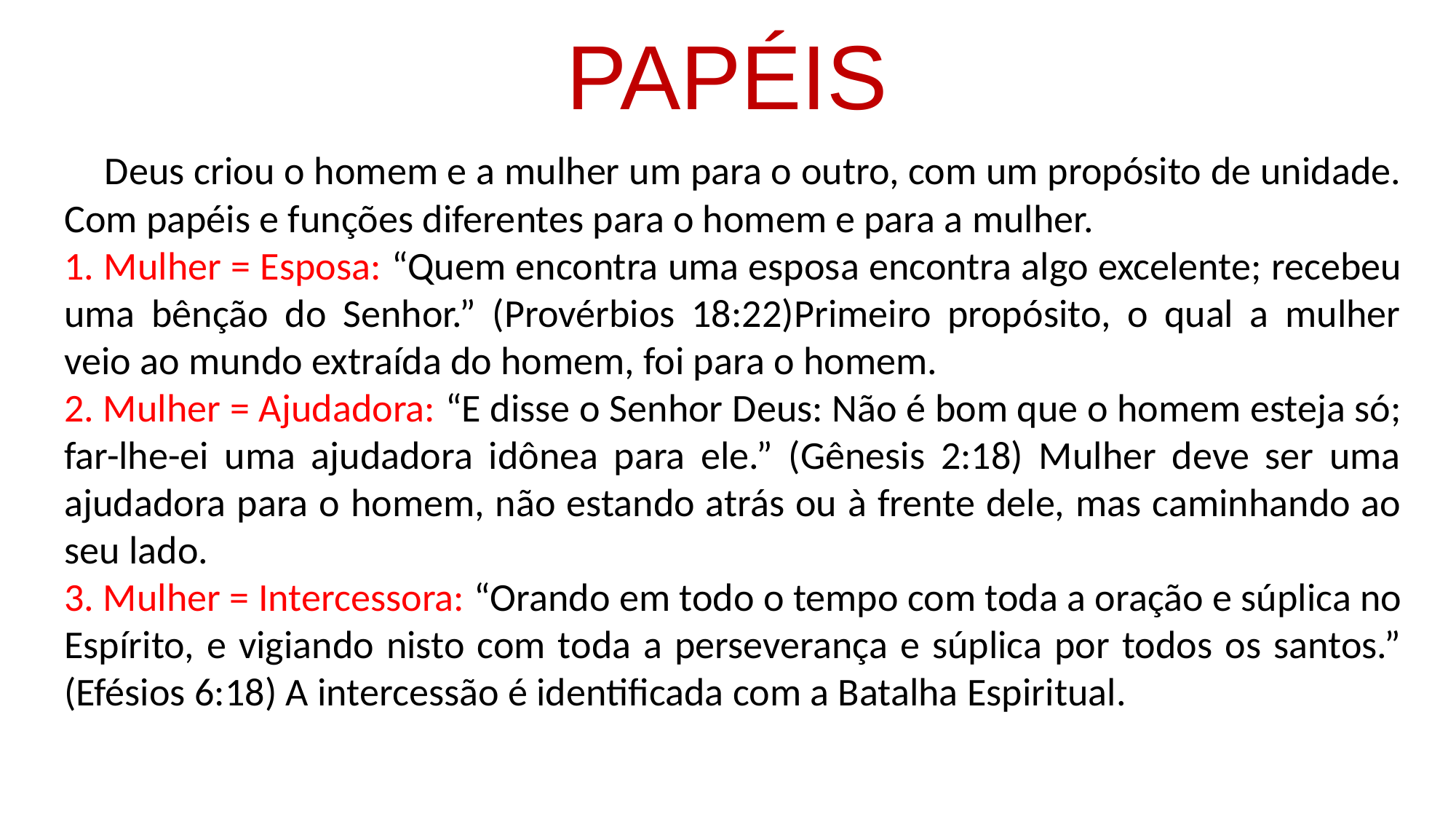

Deus criou o homem e a mulher um para o outro, com um propósito de unidade. Com papéis e funções diferentes para o homem e para a mulher.
1. Mulher = Esposa: “Quem encontra uma esposa encontra algo excelente; recebeu uma bênção do Senhor.” (Provérbios 18:22)Primeiro propósito, o qual a mulher veio ao mundo extraída do homem, foi para o homem.
2. Mulher = Ajudadora: “E disse o Senhor Deus: Não é bom que o homem esteja só; far-lhe-ei uma ajudadora idônea para ele.” (Gênesis 2:18) Mulher deve ser uma ajudadora para o homem, não estando atrás ou à frente dele, mas caminhando ao seu lado.
3. Mulher = Intercessora: “Orando em todo o tempo com toda a oração e súplica no Espírito, e vigiando nisto com toda a perseverança e súplica por todos os santos.” (Efésios 6:18) A intercessão é identificada com a Batalha Espiritual.
PAPÉIS